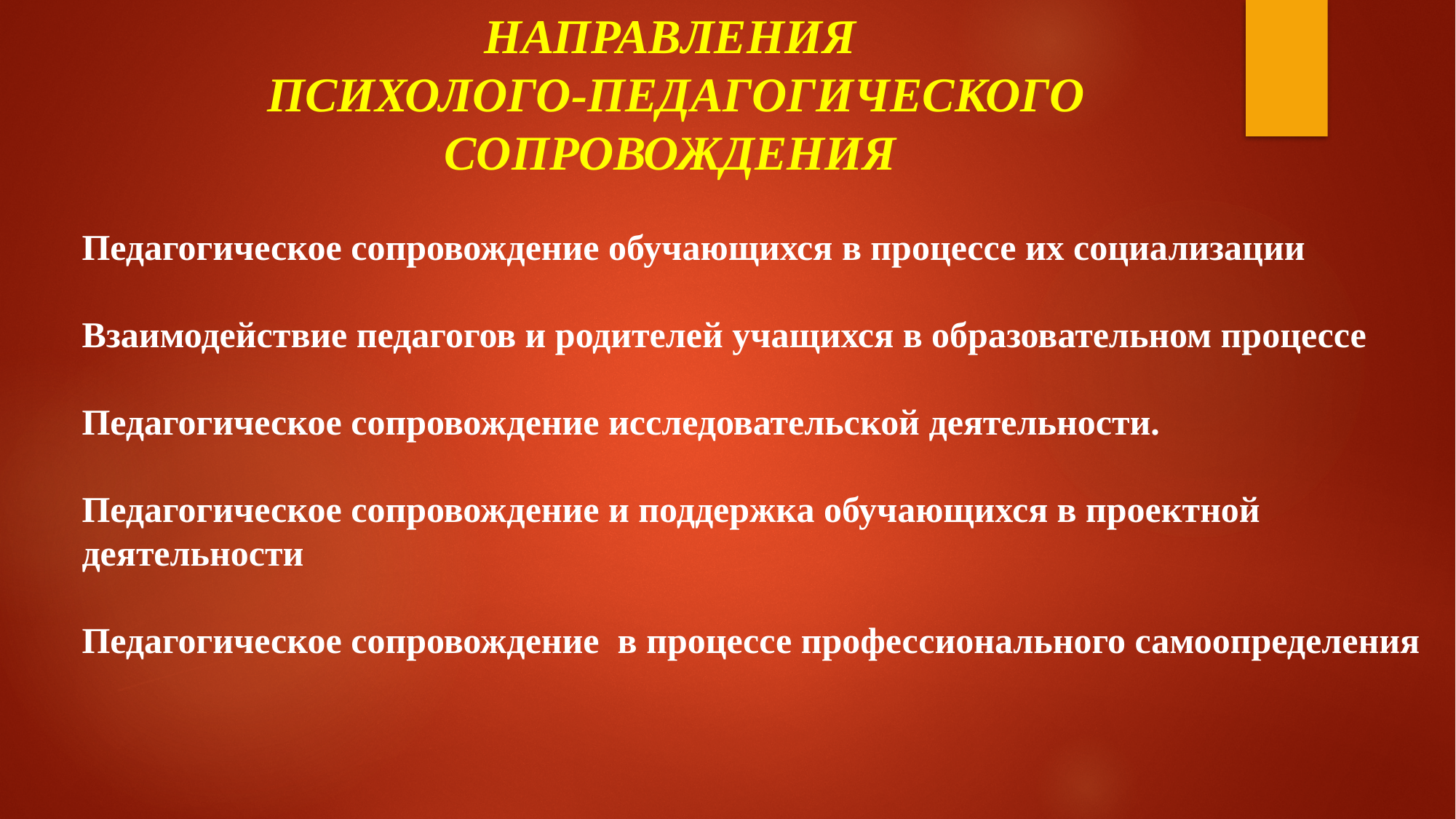

НАПРАВЛЕНИЯ
ПСИХОЛОГО-ПЕДАГОГИЧЕСКОГО СОПРОВОЖДЕНИЯ
Педагогическое сопровождение обучающихся в процессе их социализации

Взаимодействие педагогов и родителей учащихся в образовательном процессе

Педагогическое сопровождение исследовательской деятельности.

Педагогическое сопровождение и поддержка обучающихся в проектной деятельности

Педагогическое сопровождение  в процессе профес­сионального самоопределения